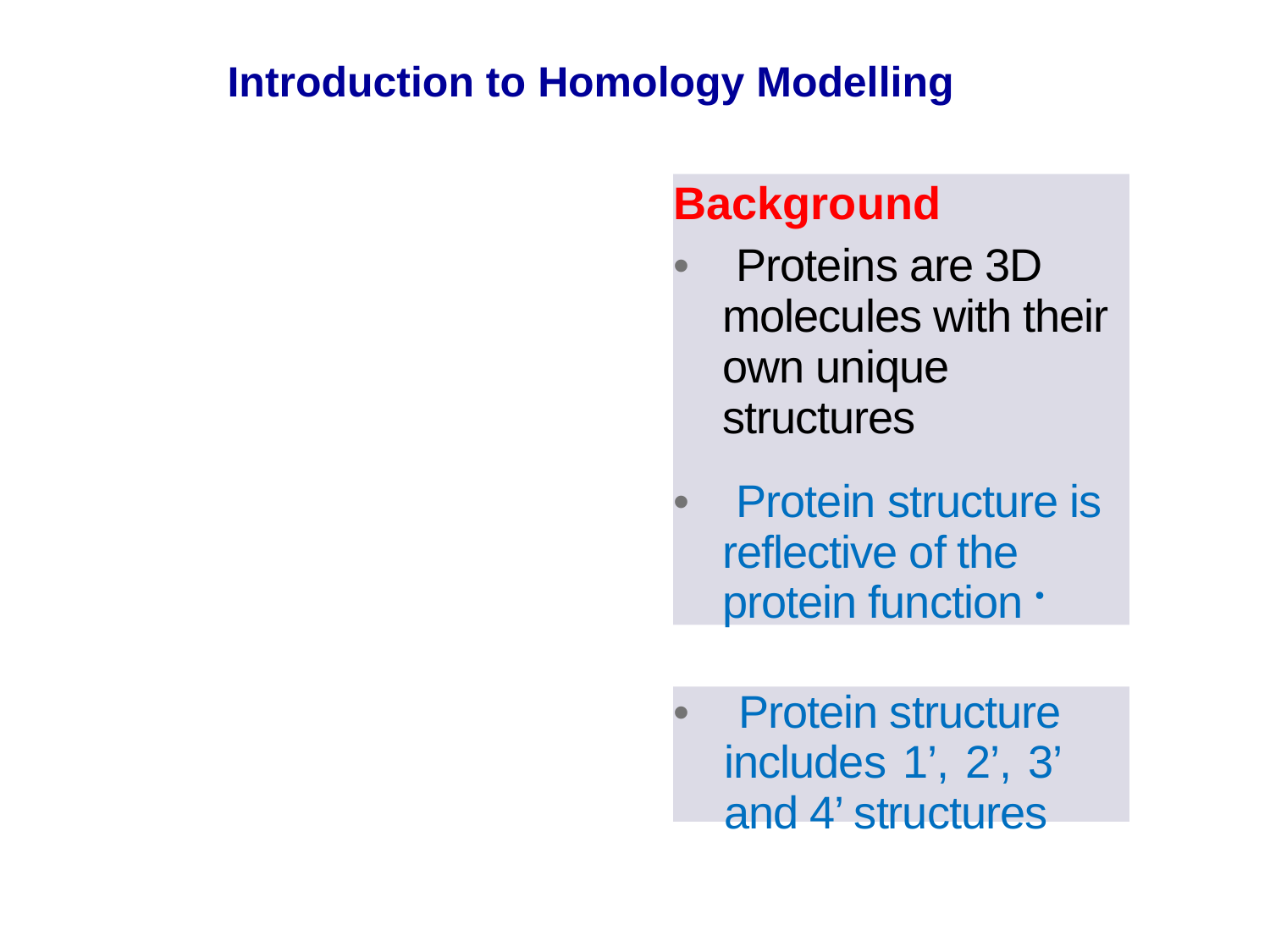

Introduction to Homology Modelling
Background
•    Proteins are 3D molecules with their own unique structures
•    Protein structure is reflective of the protein function •
•    Protein structure includes 1’, 2’, 3’ and 4’ structures